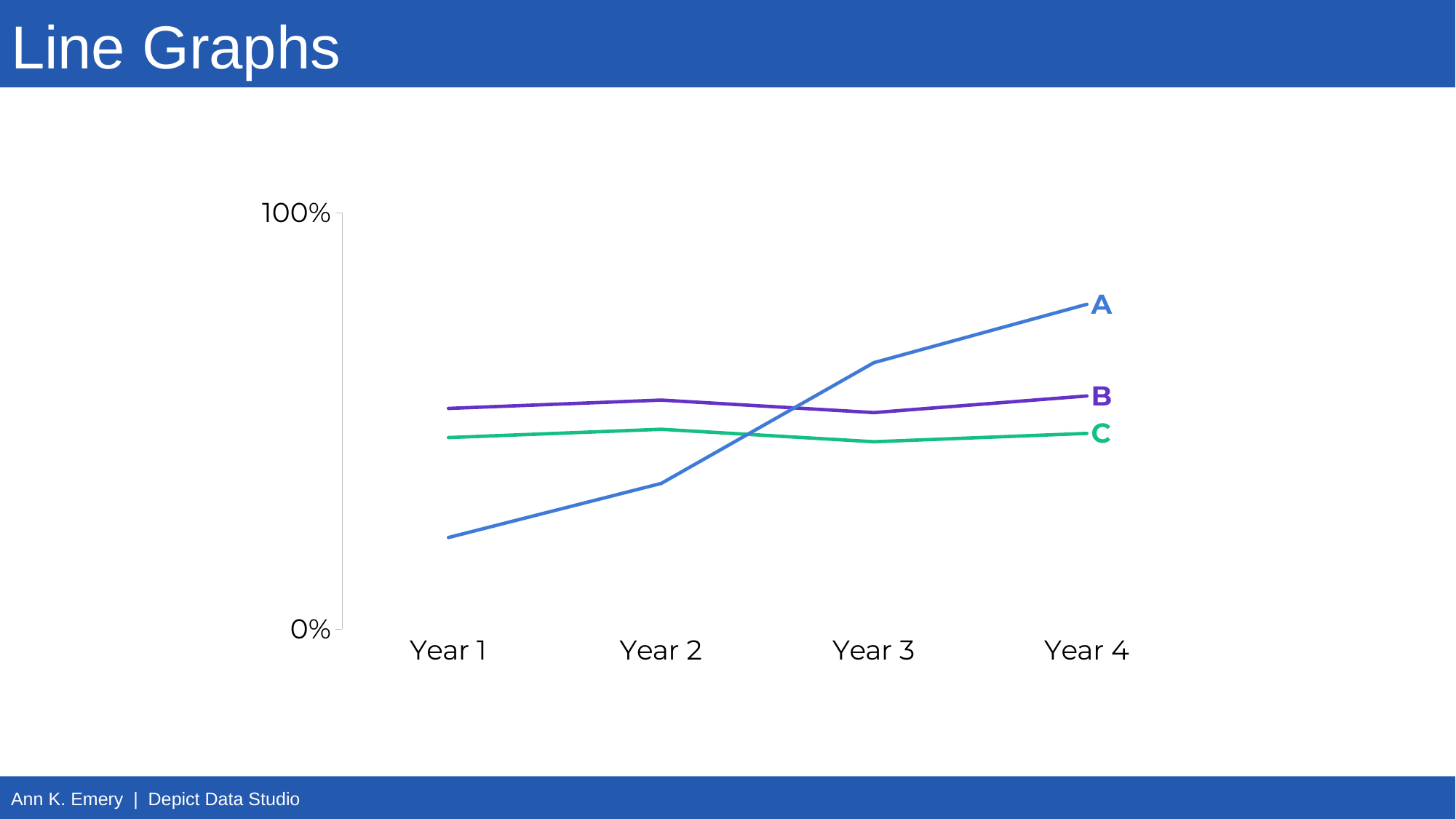

# Line Graphs

### Chart

| Category | B | C | A |
|---|---|---|---|
| Year 1 | 0.53 | 0.46 | 0.22 |
| Year 2 | 0.55 | 0.48 | 0.35 |
| Year 3 | 0.52 | 0.45 | 0.64 |
| Year 4 | 0.56 | 0.47 | 0.78 |
Ann K. Emery  |  Depict Data Studio